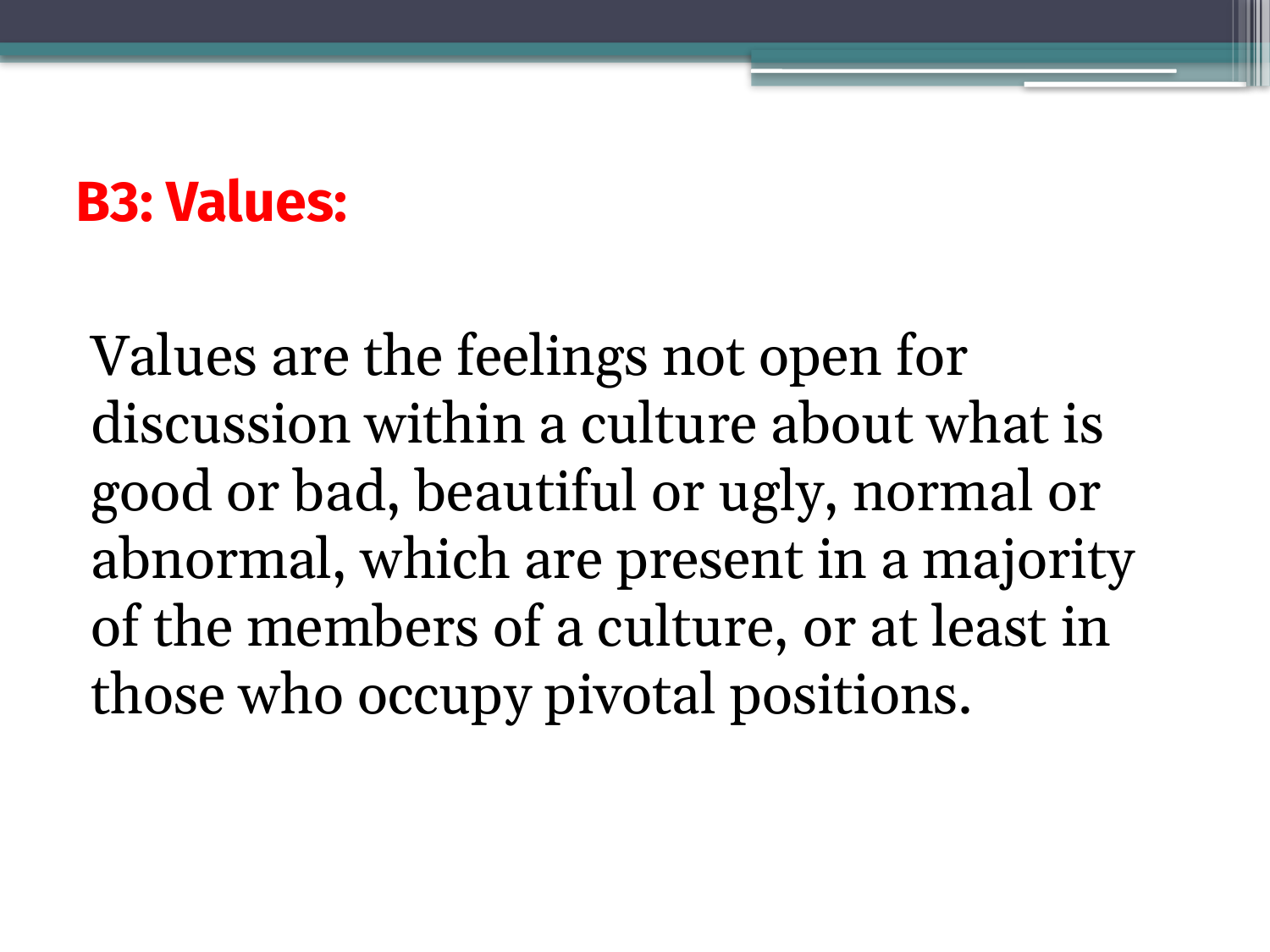

# B3: Values:
Values are the feelings not open for discussion within a culture about what is good or bad, beautiful or ugly, normal or abnormal, which are present in a majority of the members of a culture, or at least in those who occupy pivotal positions.